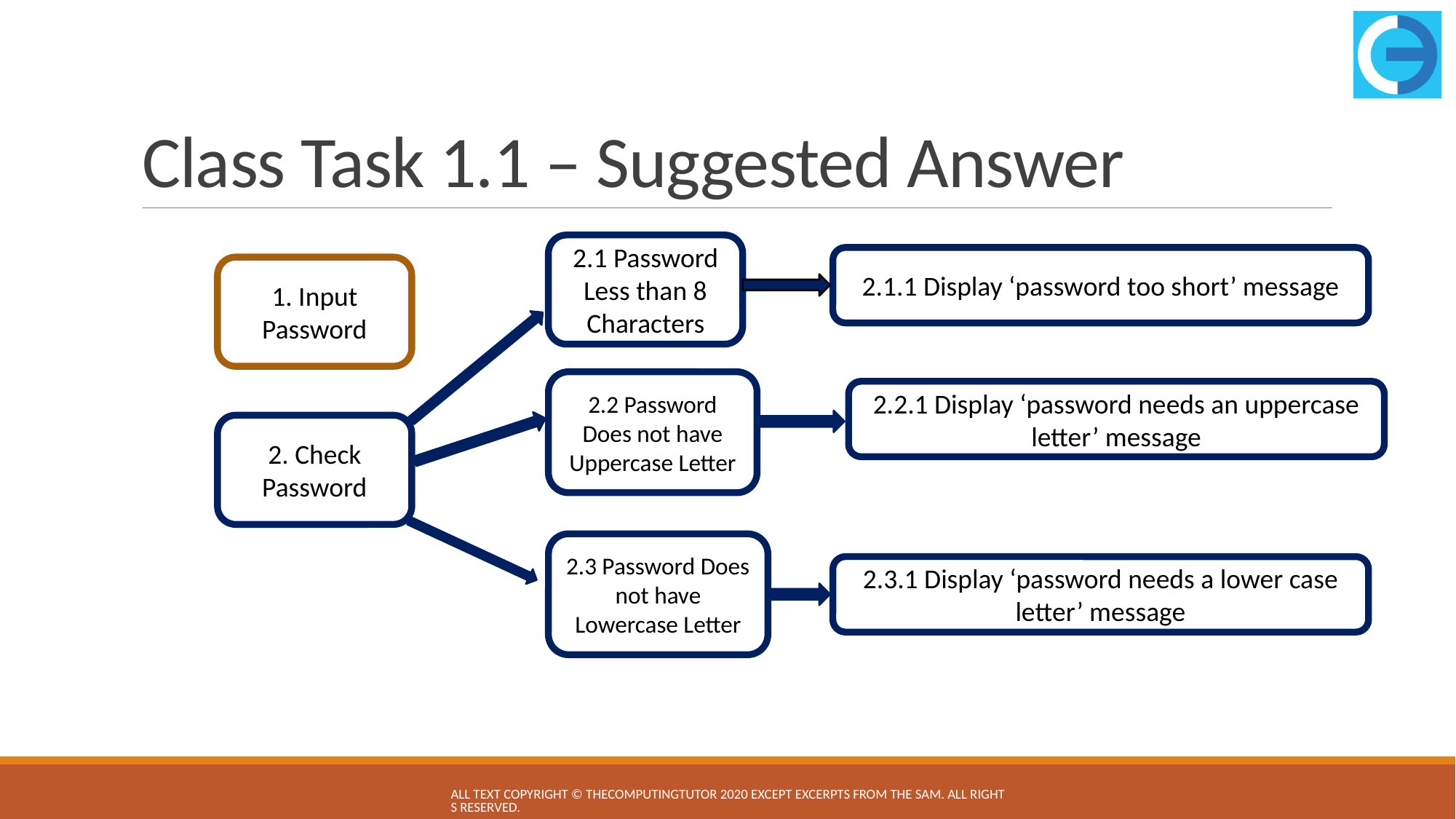

# Class Task 1.1 – Suggested Answer
2.1 Password Less than 8 Characters
2.1.1 Display ‘password too short’ message
1. Input Password

2.2 Password Does not have Uppercase Letter
2.2.1 Display ‘password needs an uppercase letter’ message

2. Check Password

2.3 Password Does not have Lowercase Letter

2.3.1 Display ‘password needs a lower case letter’ message

All text copyright © TheComputingTutor 2020 except excerpts from the SAM. All rights Reserved.